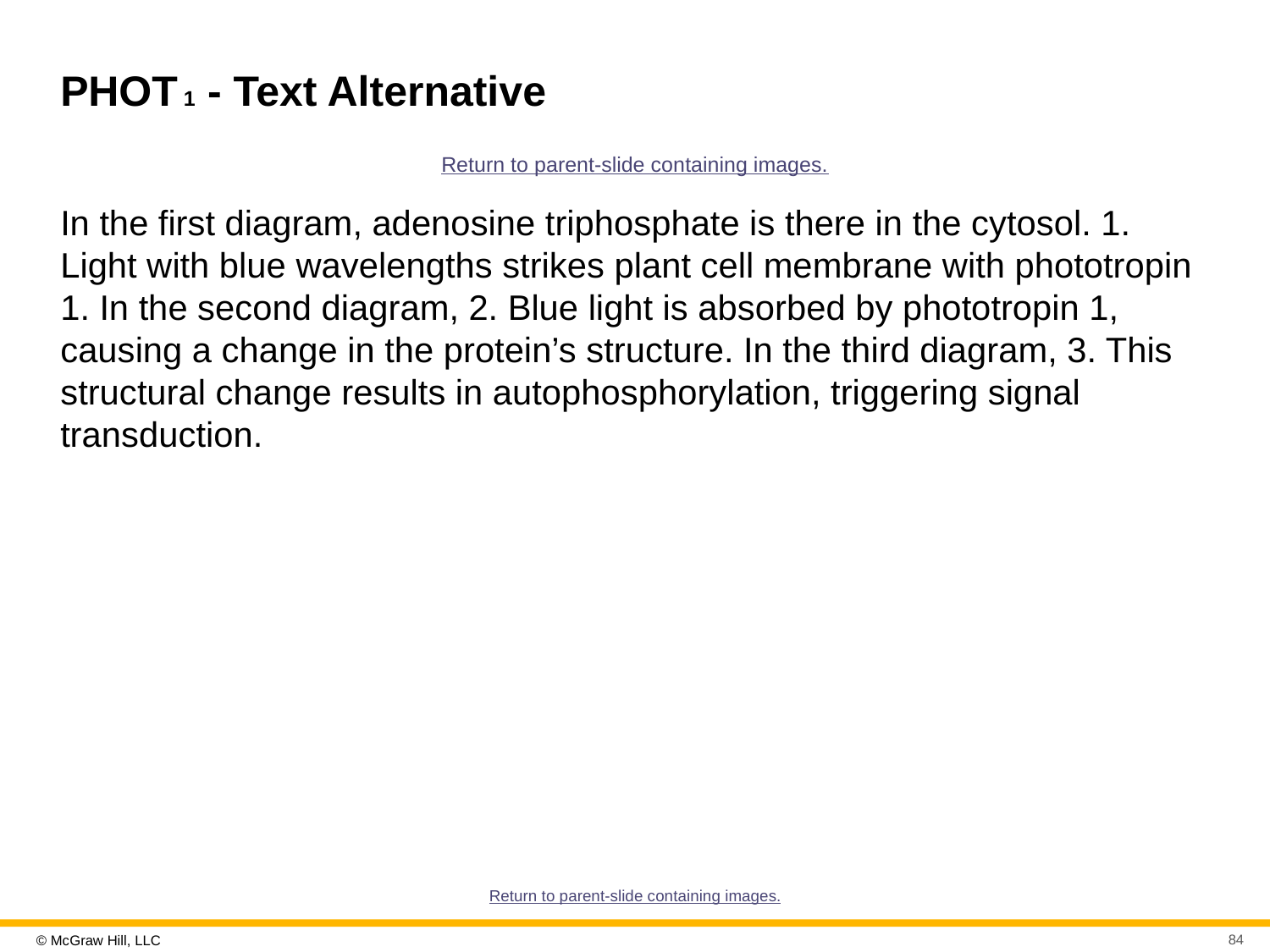

# PHOT 1 - Text Alternative
Return to parent-slide containing images.
In the first diagram, adenosine triphosphate is there in the cytosol. 1. Light with blue wavelengths strikes plant cell membrane with phototropin 1. In the second diagram, 2. Blue light is absorbed by phototropin 1, causing a change in the protein’s structure. In the third diagram, 3. This structural change results in autophosphorylation, triggering signal transduction.
Return to parent-slide containing images.
84